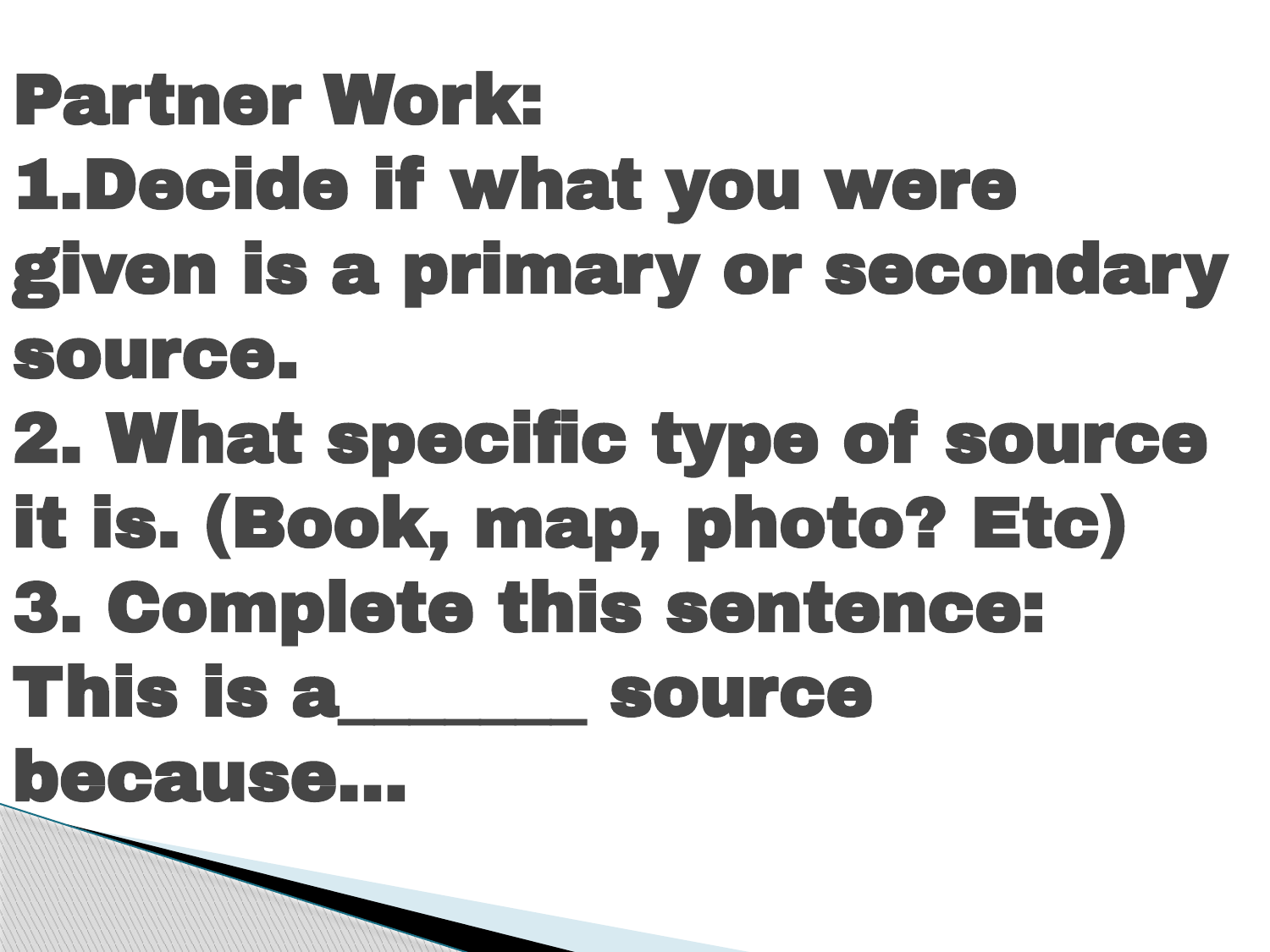

# Partner Work: 1.Decide if what you were given is a primary or secondary source. 2. What specific type of source it is. (Book, map, photo? Etc) 3. Complete this sentence: This is a_______ source because…